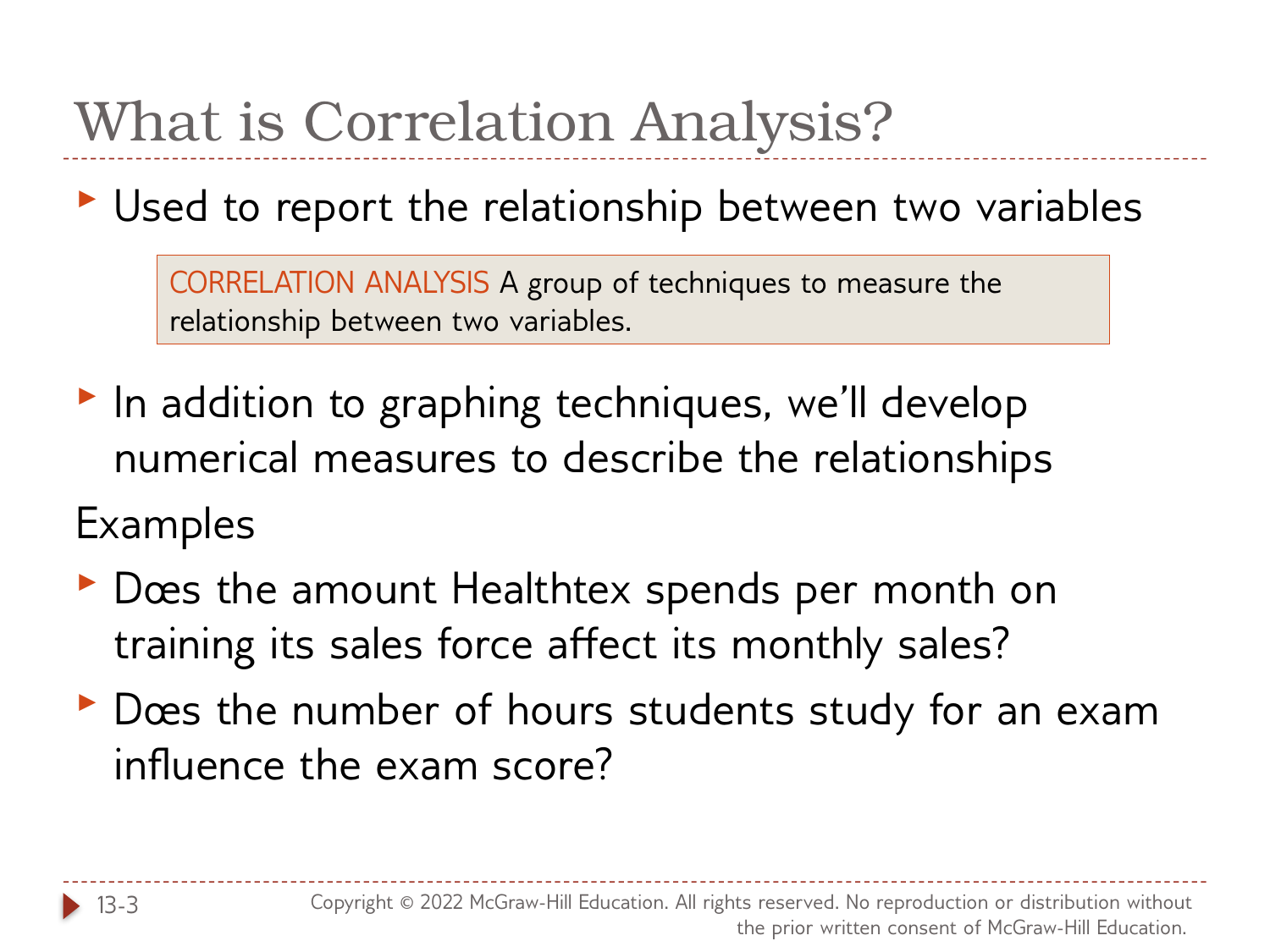

# What is Correlation Analysis?
Used to report the relationship between two variables

In addition to graphing techniques, we’ll develop numerical measures to describe the relationships
Examples
Does the amount Healthtex spends per month on training its sales force affect its monthly sales?
Does the number of hours students study for an exam influence the exam score?

CORRELATION ANALYSIS A group of techniques to measure the relationship between two variables.
13-3
Copyright © 2022 McGraw-Hill Education. All rights reserved. No reproduction or distribution without the prior written consent of McGraw-Hill Education.